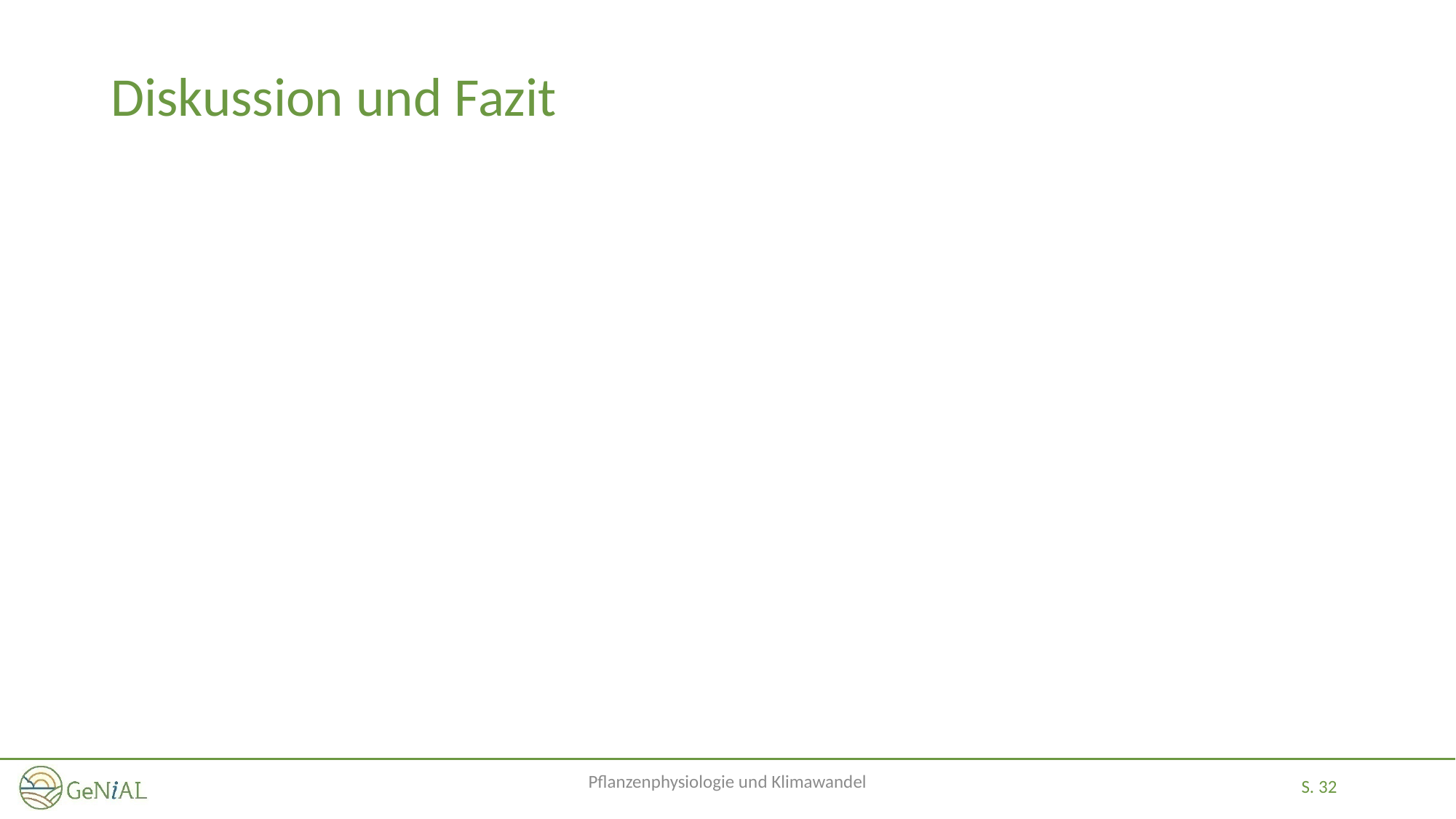

# Diskussion und Fazit

Pflanzenphysiologie und Klimawandel